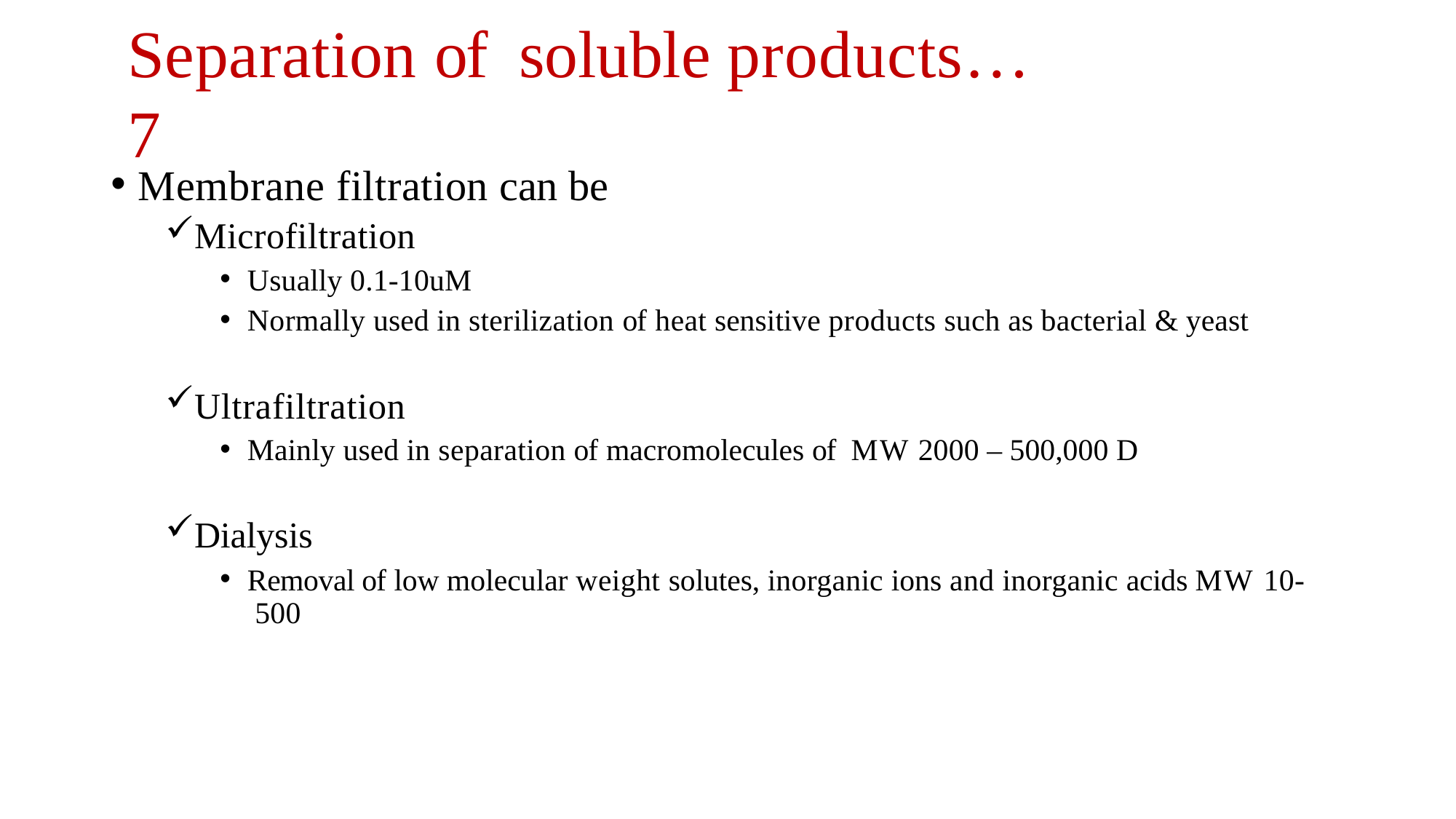

# Separation of	soluble products…7
Membrane filtration can be
Microfiltration
Usually 0.1-10uM
Normally used in sterilization of heat sensitive products such as bacterial & yeast

Ultrafiltration
Mainly used in separation of macromolecules of MW 2000 – 500,000 D

Dialysis
Removal of low molecular weight solutes, inorganic ions and inorganic acids MW 10-  500